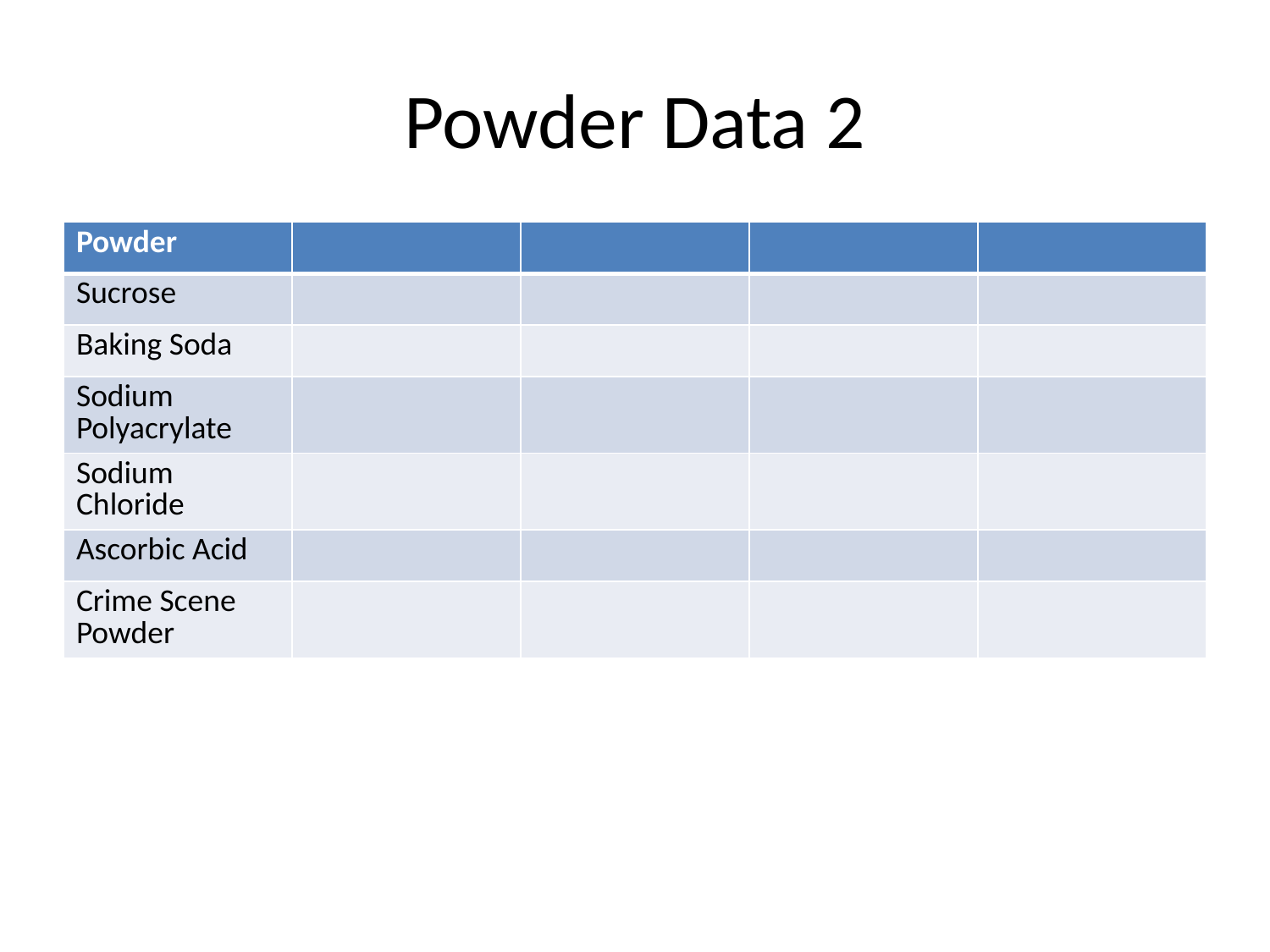

# Powder Data 2
| Powder |  |  |  |  |
| --- | --- | --- | --- | --- |
| Sucrose |  |  |  |  |
| Baking Soda |  |  |  |  |
| Sodium Polyacrylate |  |  |  |  |
| Sodium Chloride |  |  |  |  |
| Ascorbic Acid |  |  |  |  |
| Crime Scene Powder |  |  |  |  |